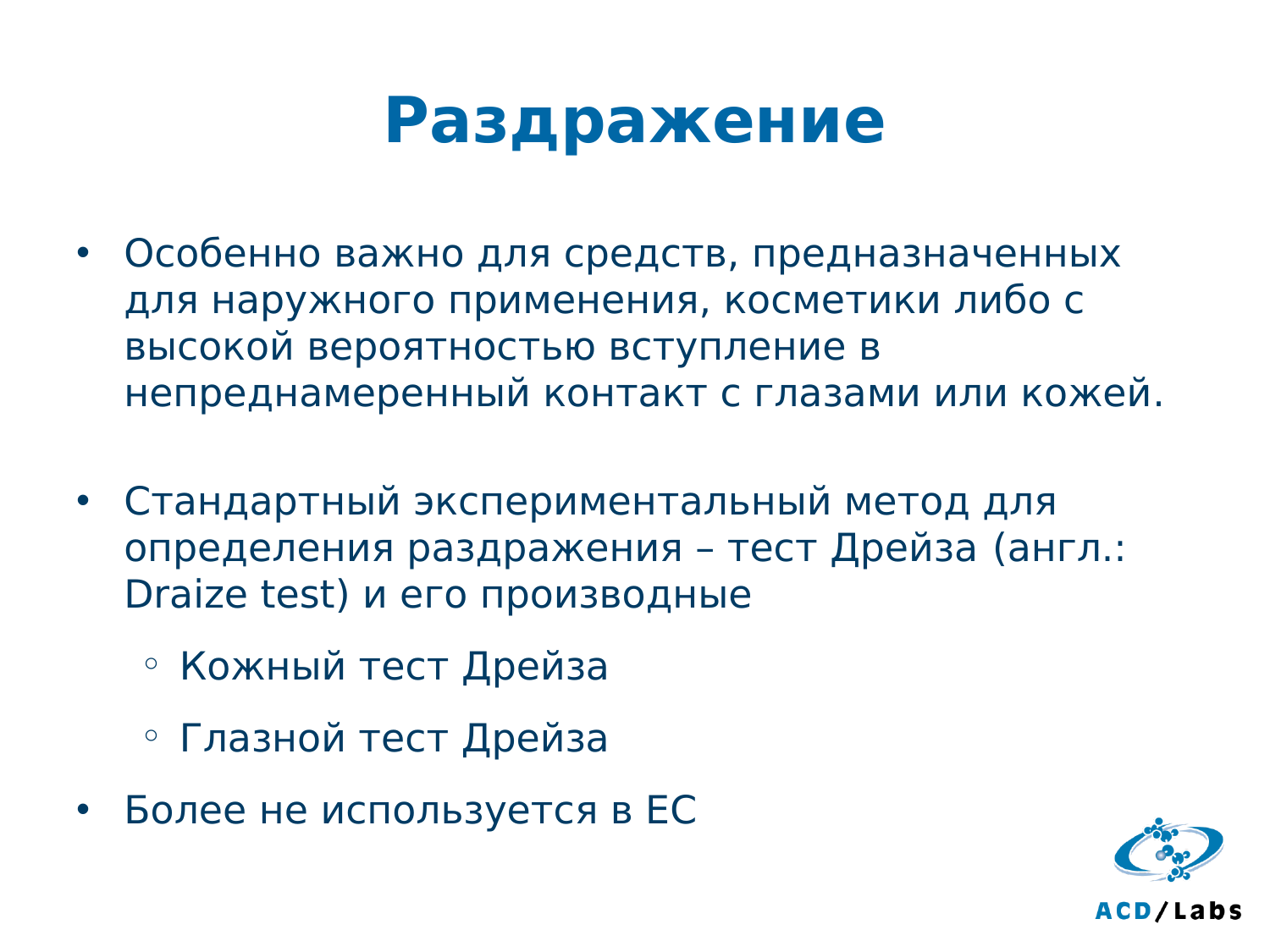

# Раздражение
Особенно важно для средств, предназначенных для наружного применения, косметики либо с высокой вероятностью вступление в непреднамеренный контакт с глазами или кожей.

Стандартный экспериментальный метод для определения раздражения – тест Дрейза (англ.: Draize test) и его производные
Кожный тест Дрейза
Глазной тест Дрейза
Более не используется в ЕС